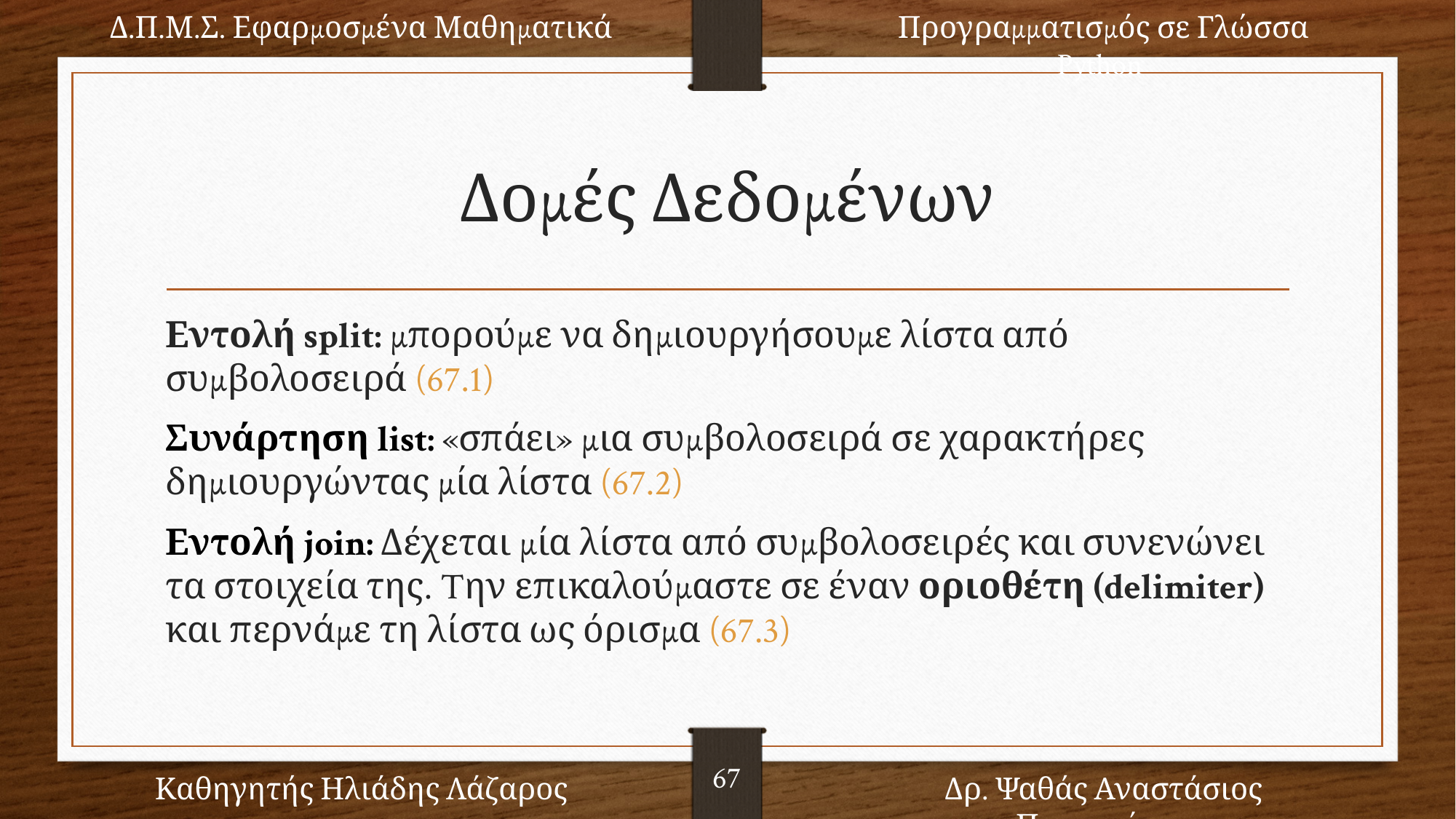

Δ.Π.Μ.Σ. Εφαρμοσμένα Μαθηματικά
Προγραμματισμός σε Γλώσσα Python
67
Καθηγητής Ηλιάδης Λάζαρος
Δρ. Ψαθάς Αναστάσιος Παναγιώτης
# Δομές Δεδομένων
Εντολή split: μπορούμε να δημιουργήσουμε λίστα από συμβολοσειρά (67.1)
Συνάρτηση list: «σπάει» μια συμβολοσειρά σε χαρακτήρες δημιουργώντας μία λίστα (67.2)
Εντολή join: Δέχεται μία λίστα από συμβολοσειρές και συνενώνει τα στοιχεία της. Tην επικαλούμαστε σε έναν οριοθέτη (delimiter) και περνάμε τη λίστα ως όρισμα (67.3)